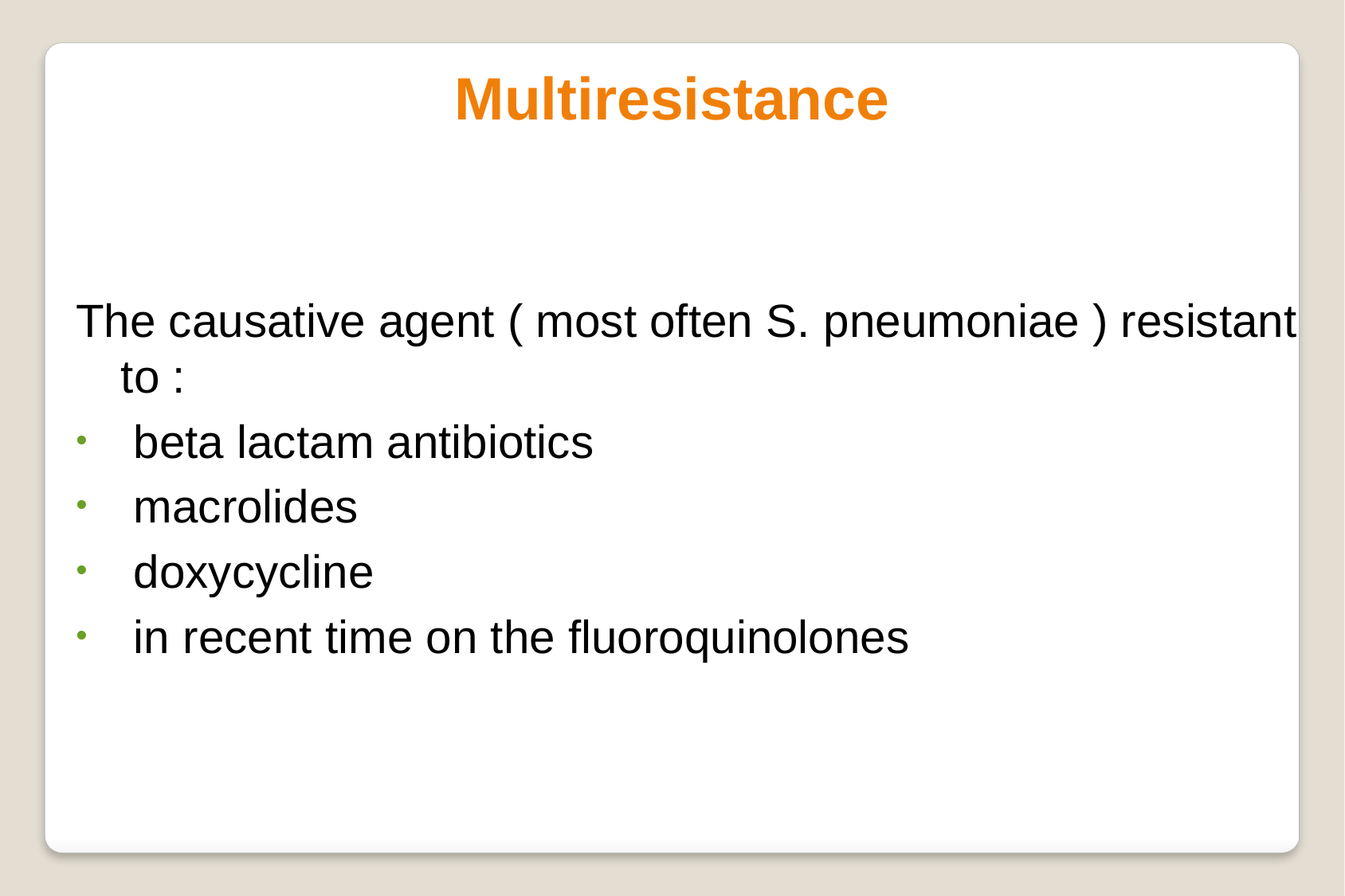

Multiresistance
The causative agent ( most often S. pneumoniae ) resistant to :
 beta lactam antibiotics
 macrolides
 doxycycline
 in recent time on the fluoroquinolones